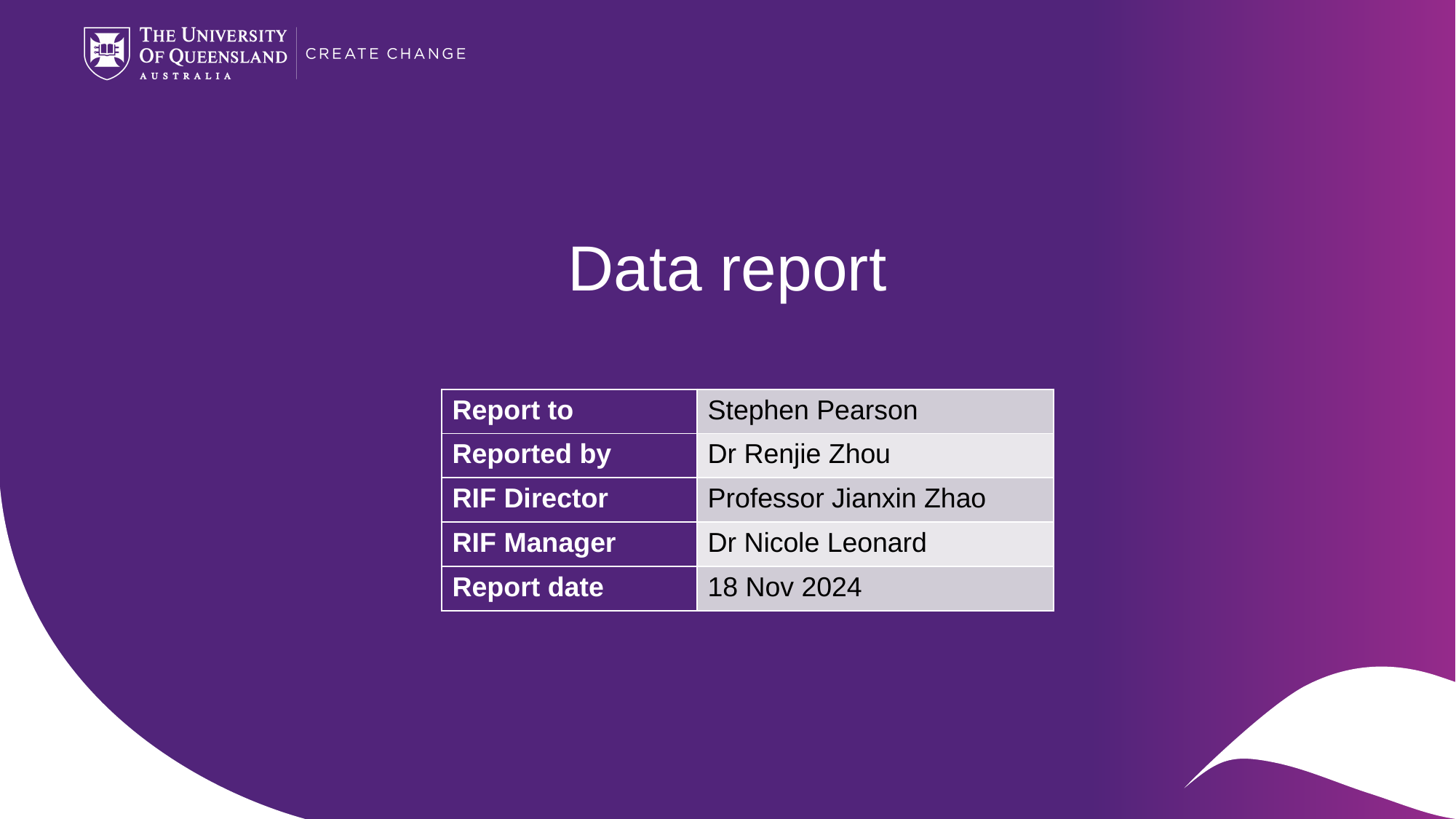

# Data report
| Report to | Stephen Pearson |
| --- | --- |
| Reported by | Dr Renjie Zhou |
| RIF Director | Professor Jianxin Zhao |
| RIF Manager | Dr Nicole Leonard |
| Report date | 18 Nov 2024 |